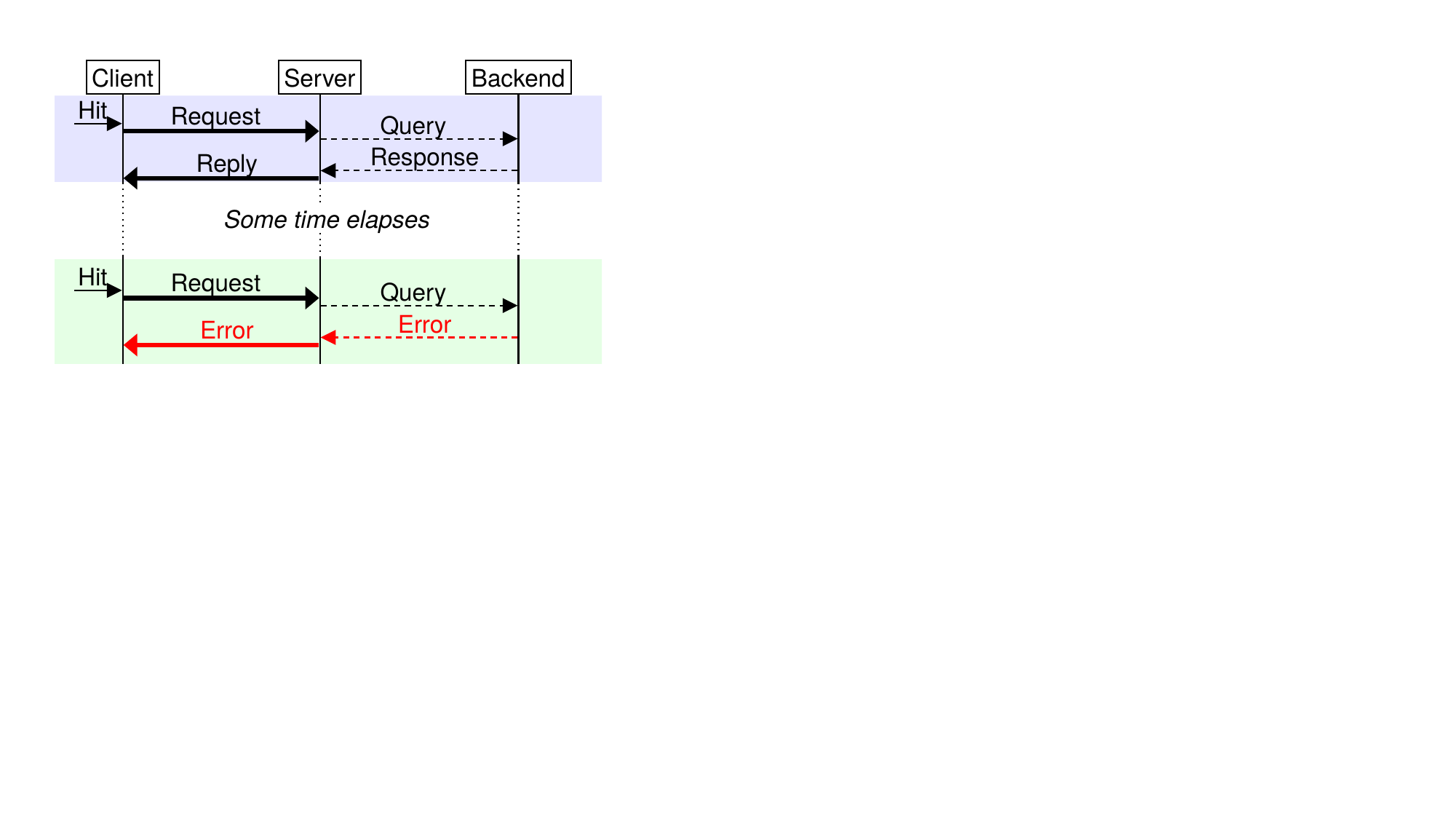

Client
Server
Backend

Hit
Request
Query
Response
Reply
Some time elapses

Hit
Request
Query
Error
Error